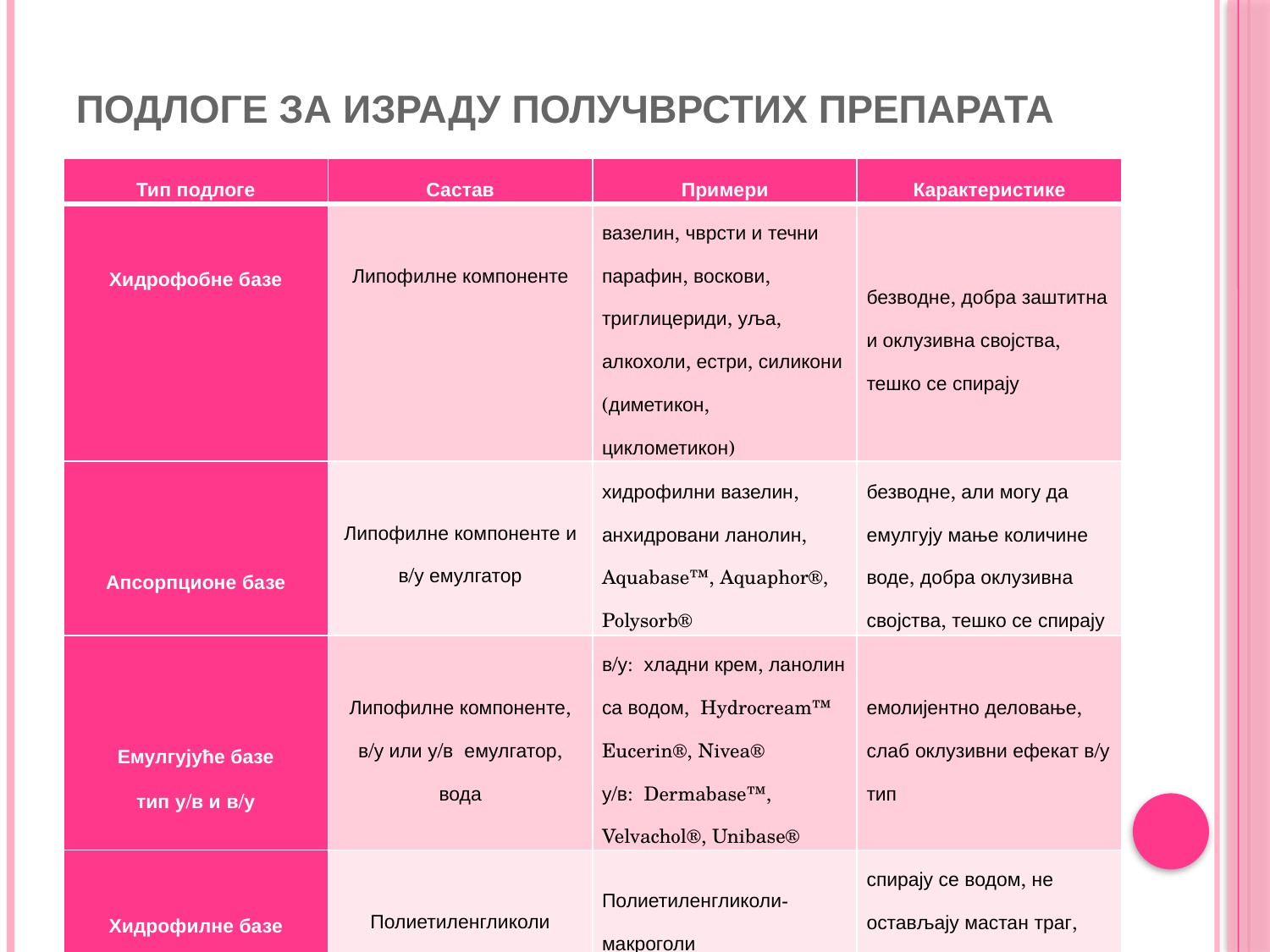

# Подлоге за израду получврстих препарата
| Тип подлоге | Састав | Примери | Карактеристике |
| --- | --- | --- | --- |
| Хидрофобне базе | Липофилне компоненте | вазелин, чврсти и течни парафин, воскови, триглицериди, уља, алкохоли, естри, силикони (диметикон, циклометикон) | безводне, добра заштитна и оклузивна својства, тешко се спирају |
| Апсорпционе базе | Липофилне компоненте и в/у емулгатор | хидрофилни вазелин, анхидровани ланолин, Aquabase™, Aquaphor®, Polysorb® | безводне, али могу да емулгују мање количине воде, добра оклузивна својства, тешко се спирају |
| Емулгујуће базе тип у/в и в/у | Липофилне компоненте, в/у или у/в емулгатор, вода | в/у: хладни крем, ланолин са водом, Hydrocream™ Eucerin®, Nivea® у/в: Dermabase™, Velvachol®, Unibase® | емолијентно деловање, слаб оклузивни ефекат в/у тип |
| Хидрофилне базе | Полиетиленгликоли | Полиетиленгликоли- макроголи | спирају се водом, не остављају мастан траг, нема оклузивног ефекта |